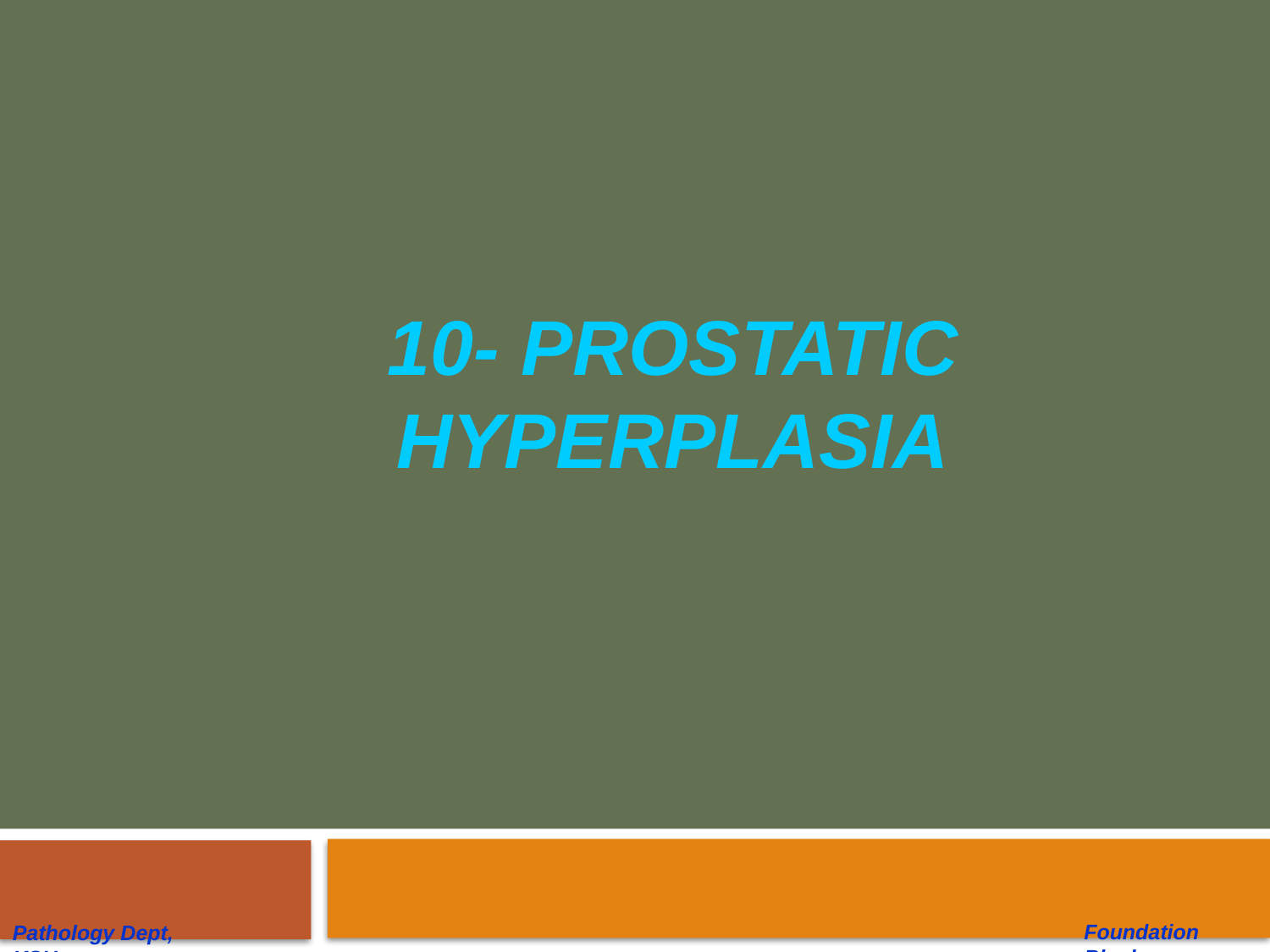

# 10- Prostatic Hyperplasia
Foundation Block
Pathology Dept, KSU